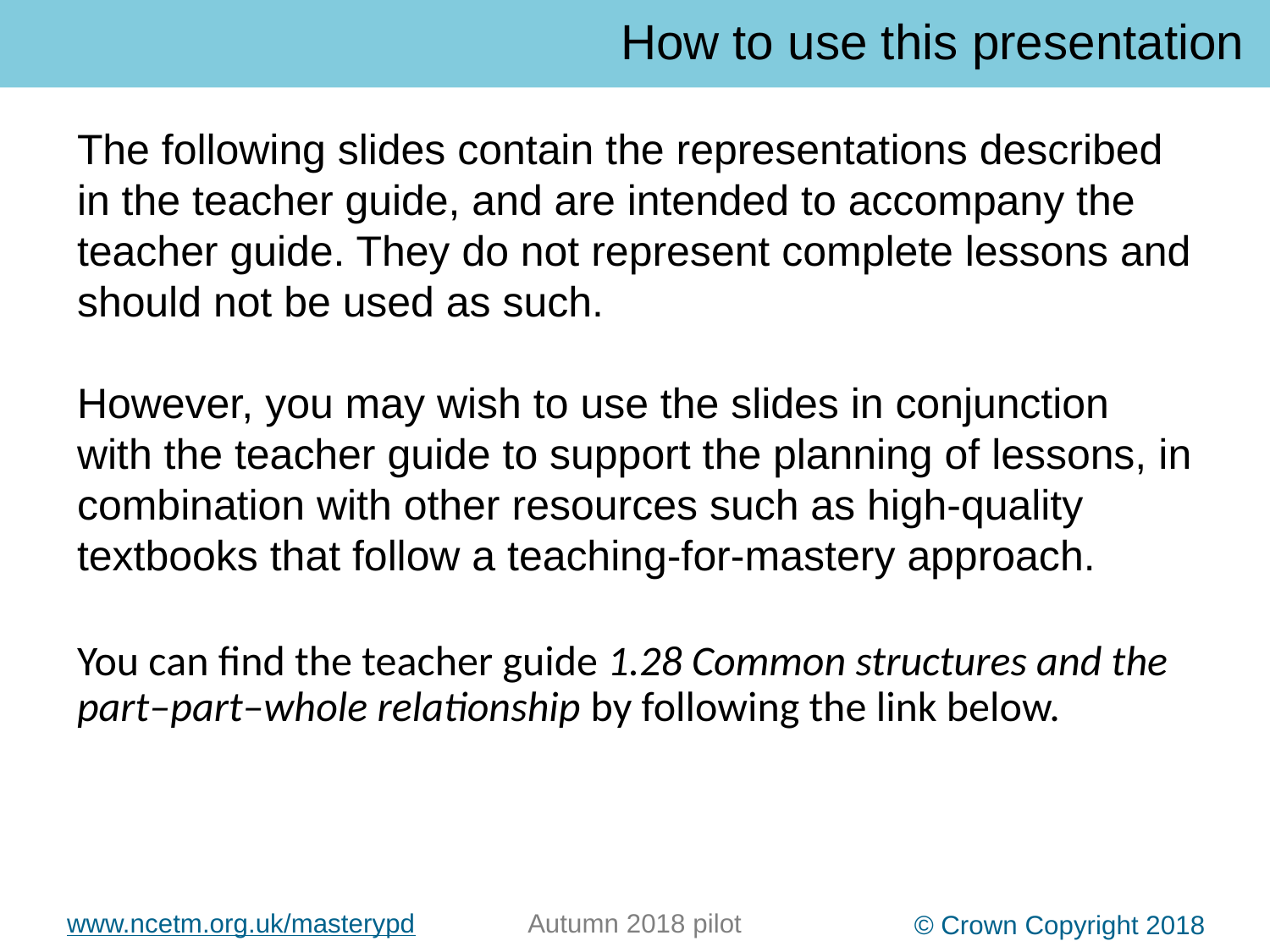

How to use this presentation
You can find the teacher guide 1.28 Common structures and the part–part–whole relationship by following the link below.